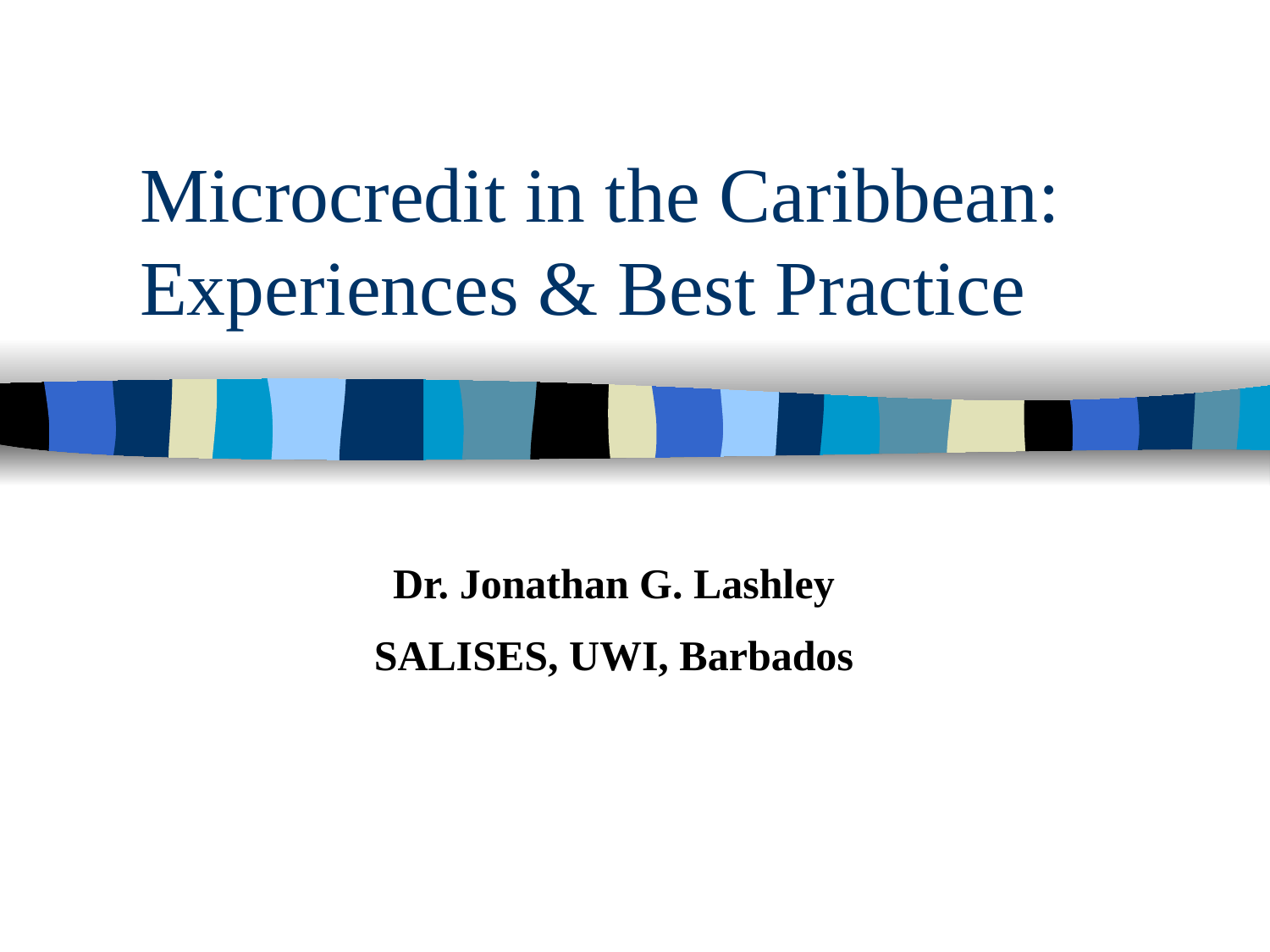

# Microcredit in the Caribbean: Experiences & Best Practice
Dr. Jonathan G. Lashley
SALISES, UWI, Barbados